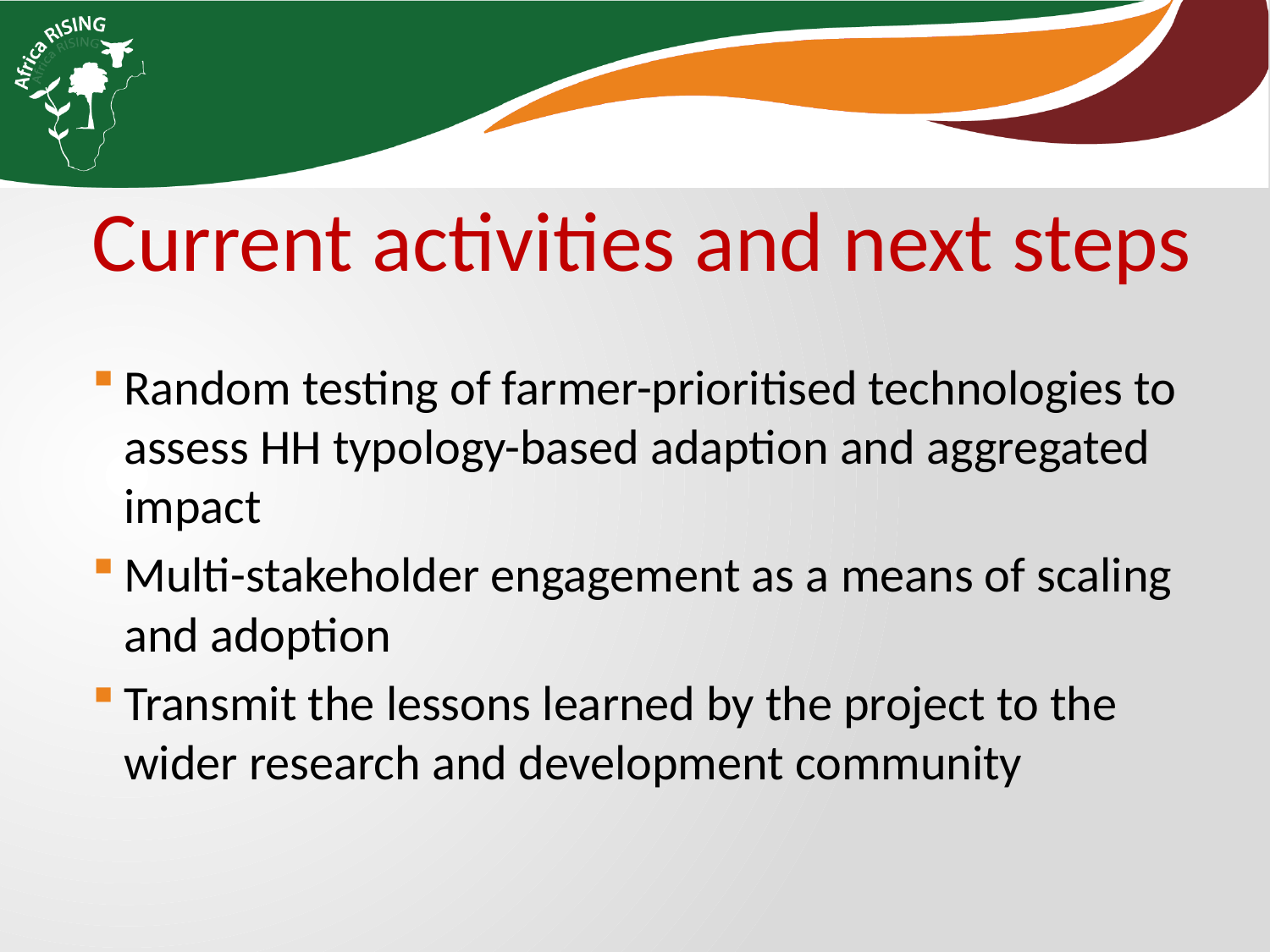

Current activities and next steps
Random testing of farmer-prioritised technologies to assess HH typology-based adaption and aggregated impact
Multi-stakeholder engagement as a means of scaling and adoption
Transmit the lessons learned by the project to the wider research and development community